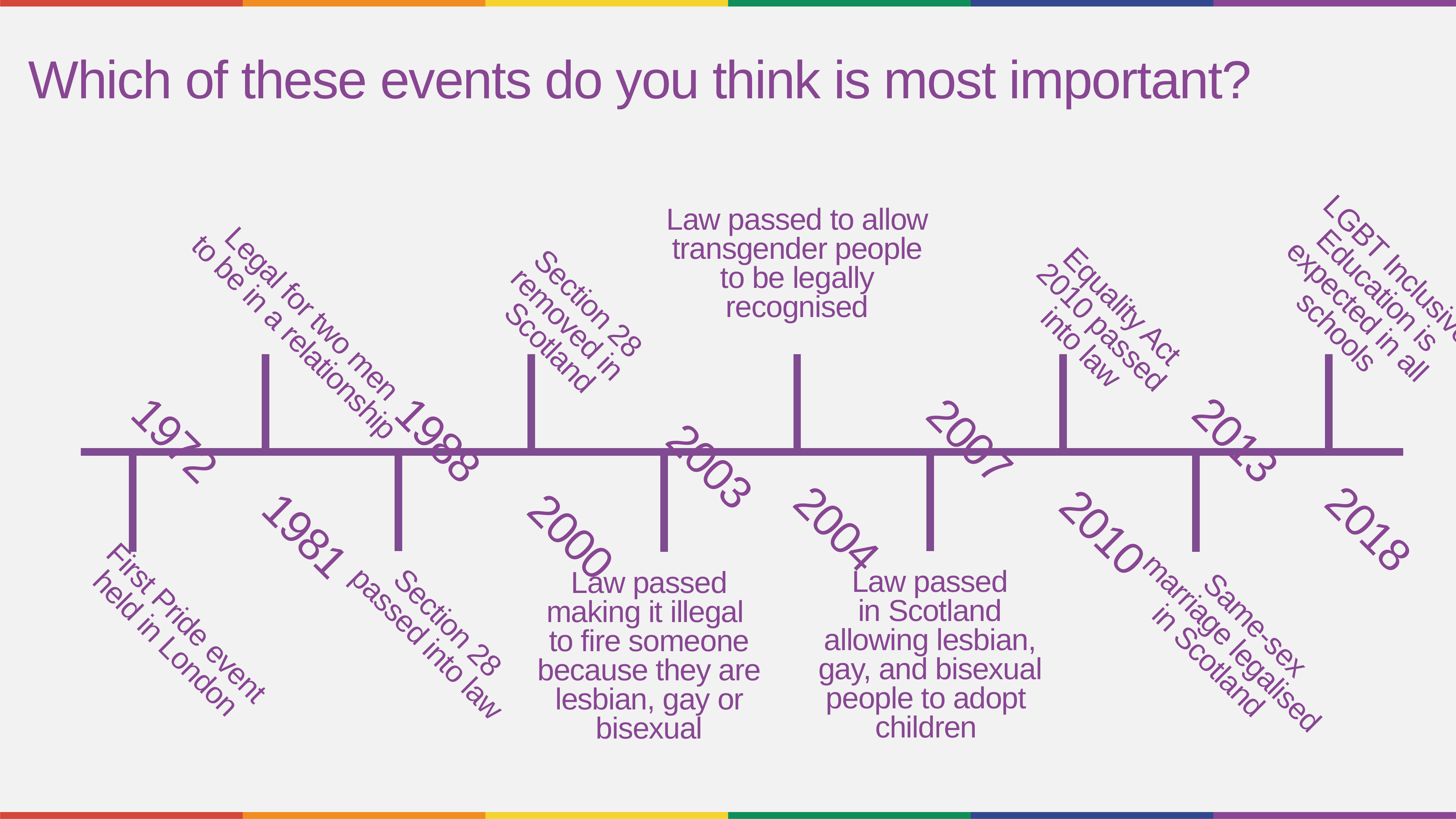

# Which of these events do you think is most important?
LGBT Inclusive
Education is
expected in all
schools
Law passed to allow transgender people to be legally recognised
Legal for two men
to be in a relationship
Section 28
removed in
Scotland
Equality Act
2010 passed
into law

1972
1988
2013
2007
2003

2004
2018
2010
1981
2000
First Pride event
held in London
Section 28
passed into law
Same-sex
marriage legalised
in Scotland
Law passed
making it illegal
to fire someone
because they are
lesbian, gay or bisexual
Law passed
in Scotland
allowing lesbian, gay, and bisexual people to adopt
children